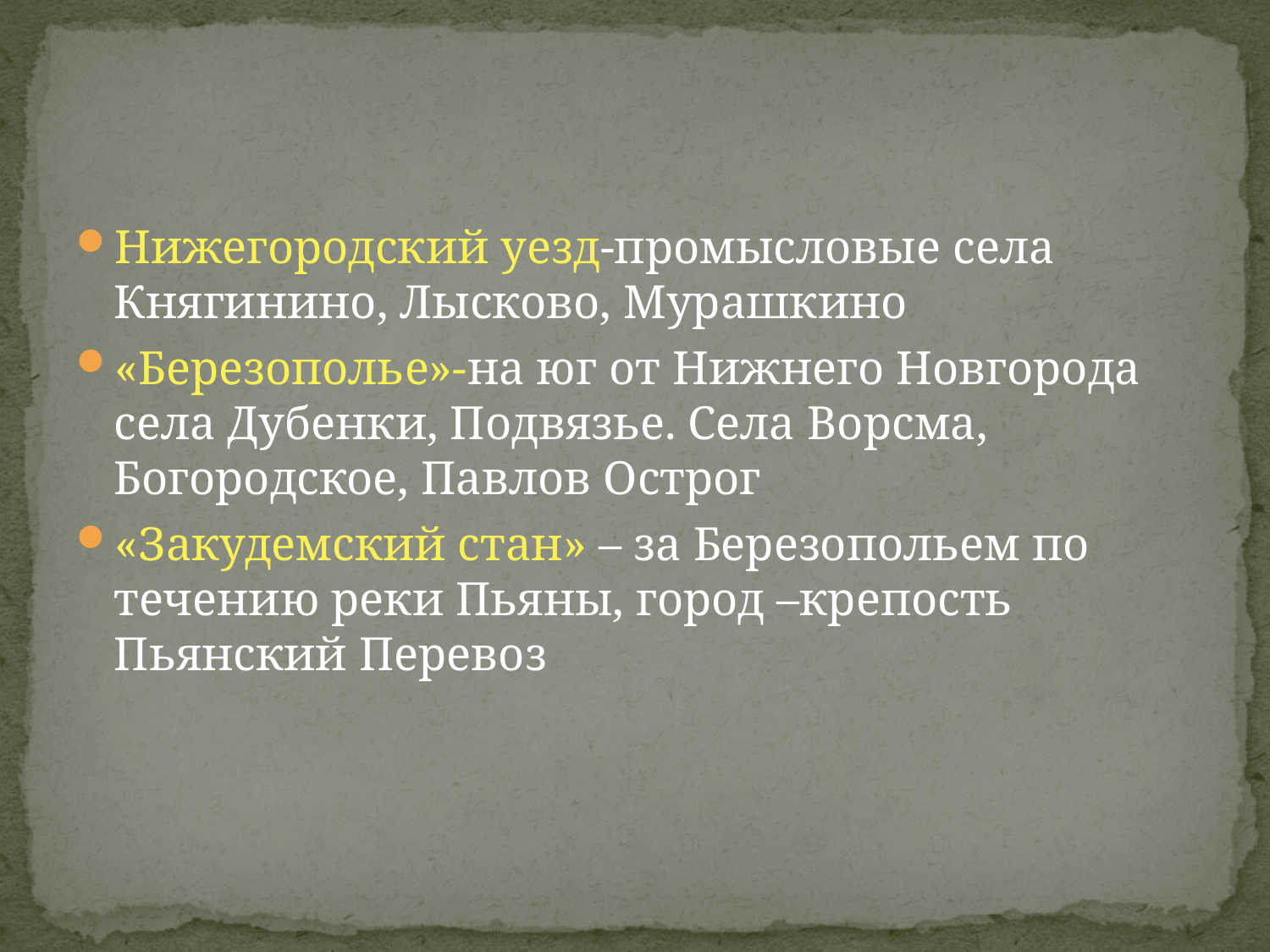

#
Нижегородский уезд-промысловые села Княгинино, Лысково, Мурашкино
«Березополье»-на юг от Нижнего Новгорода села Дубенки, Подвязье. Села Ворсма, Богородское, Павлов Острог
«Закудемский стан» – за Березопольем по течению реки Пьяны, город –крепость Пьянский Перевоз